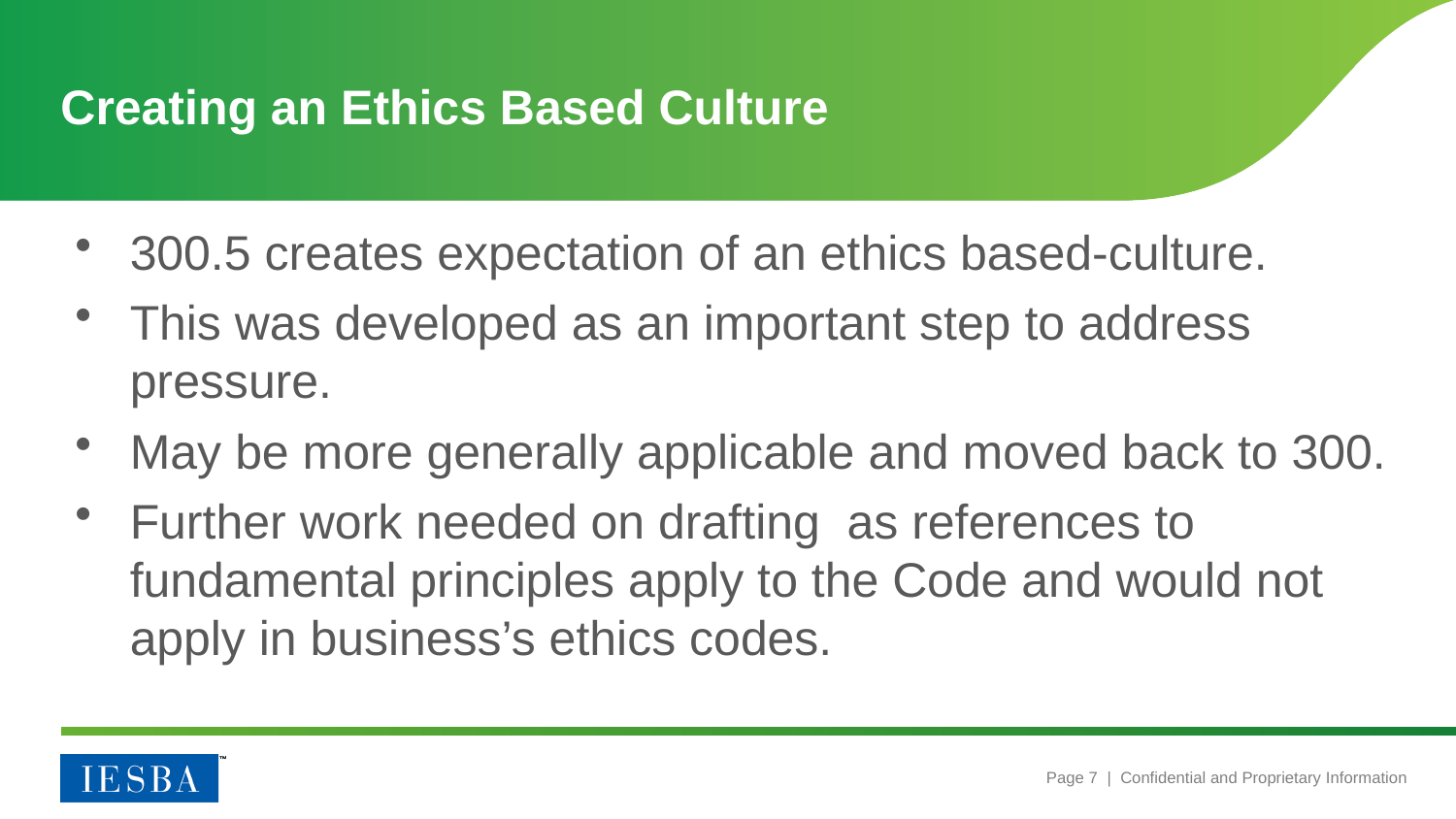

# Creating an Ethics Based Culture
300.5 creates expectation of an ethics based-culture.
This was developed as an important step to address pressure.
May be more generally applicable and moved back to 300.
Further work needed on drafting  as references to fundamental principles apply to the Code and would not apply in business’s ethics codes.